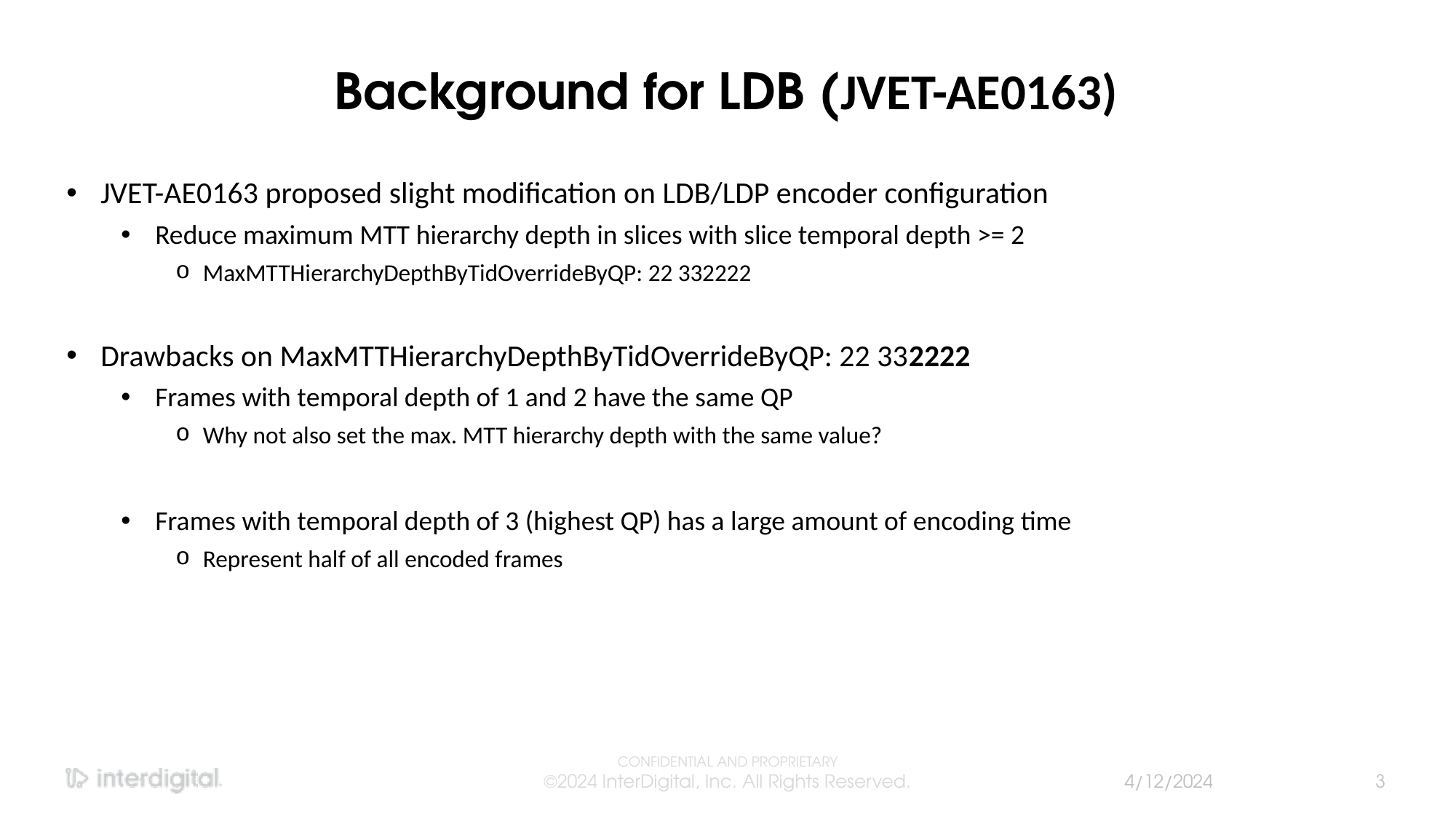

# Background for LDB (JVET-AE0163)
JVET-AE0163 proposed slight modification on LDB/LDP encoder configuration
Reduce maximum MTT hierarchy depth in slices with slice temporal depth >= 2
MaxMTTHierarchyDepthByTidOverrideByQP: 22 332222

Drawbacks on MaxMTTHierarchyDepthByTidOverrideByQP: 22 332222
Frames with temporal depth of 1 and 2 have the same QP
Why not also set the max. MTT hierarchy depth with the same value?

Frames with temporal depth of 3 (highest QP) has a large amount of encoding time
Represent half of all encoded frames

CONFIDENTIAL AND PROPRIETARY
©2024 InterDigital, Inc. All Rights Reserved.
4/12/2024
3